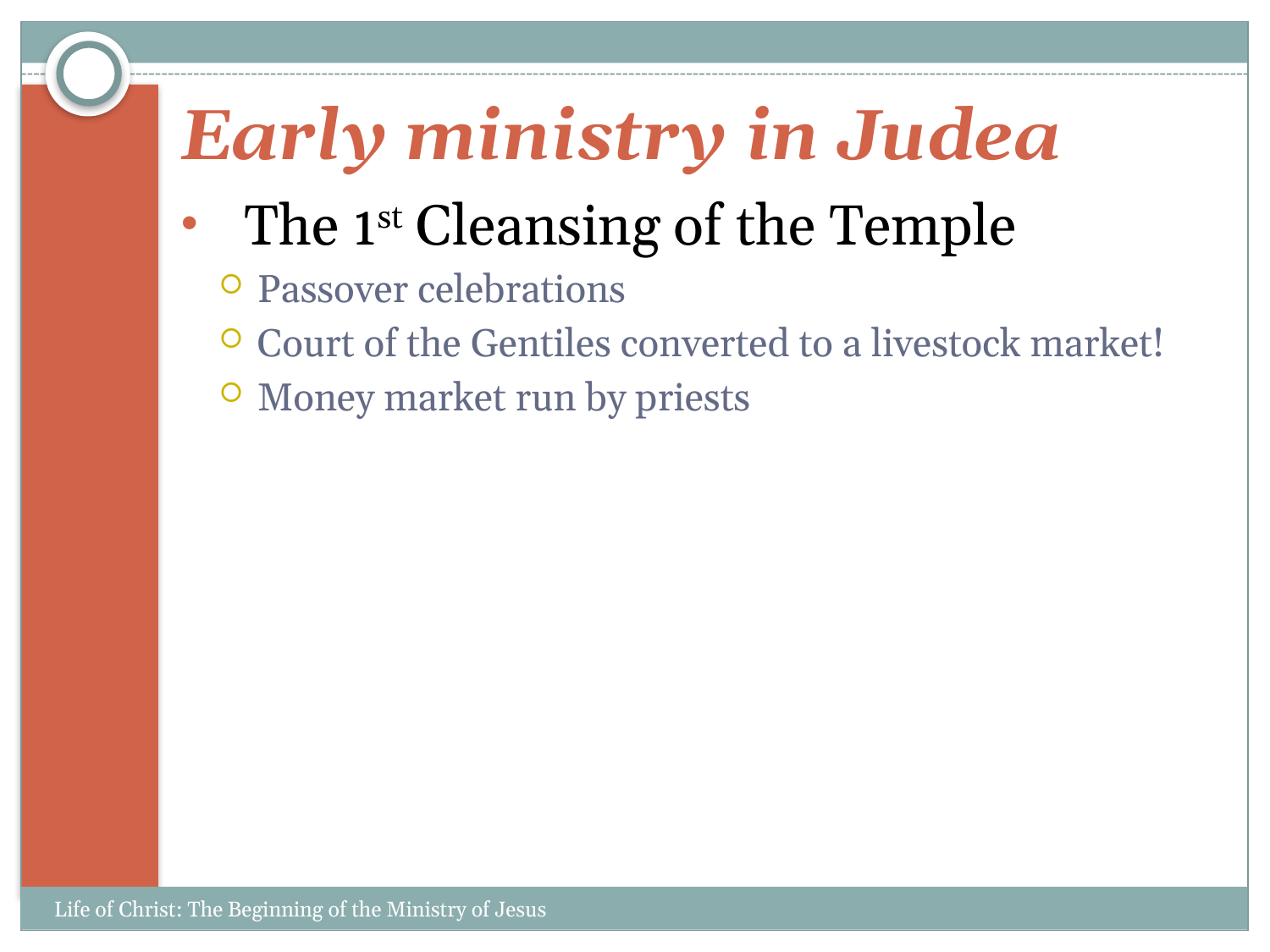

# Early ministry in Judea
The 1st Cleansing of the Temple
Passover celebrations
Court of the Gentiles converted to a livestock market!
Money market run by priests
Life of Christ: The Beginning of the Ministry of Jesus